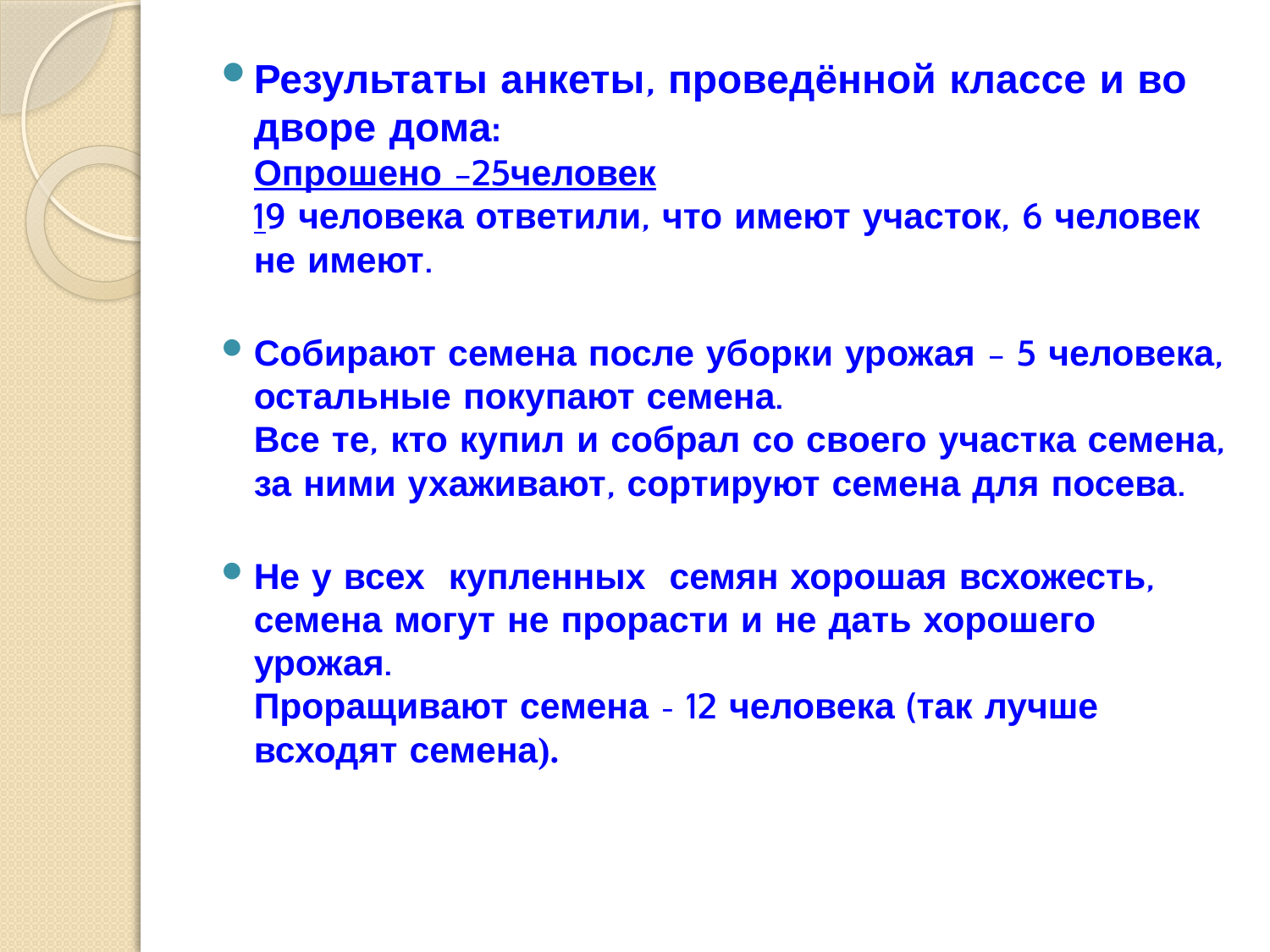

#
Результаты анкеты, проведённой классе и во дворе дома:
Опрошено –25человек
19 человека ответили, что имеют участок, 6 человек не имеют.
Собирают семена после уборки урожая – 5 человека, остальные покупают семена.
Все те, кто купил и собрал со своего участка семена, за ними ухаживают, сортируют семена для посева.
Не у всех  купленных  семян хорошая всхожесть, семена могут не прорасти и не дать хорошего урожая.
Проращивают семена - 12 человека (так лучше всходят семена).